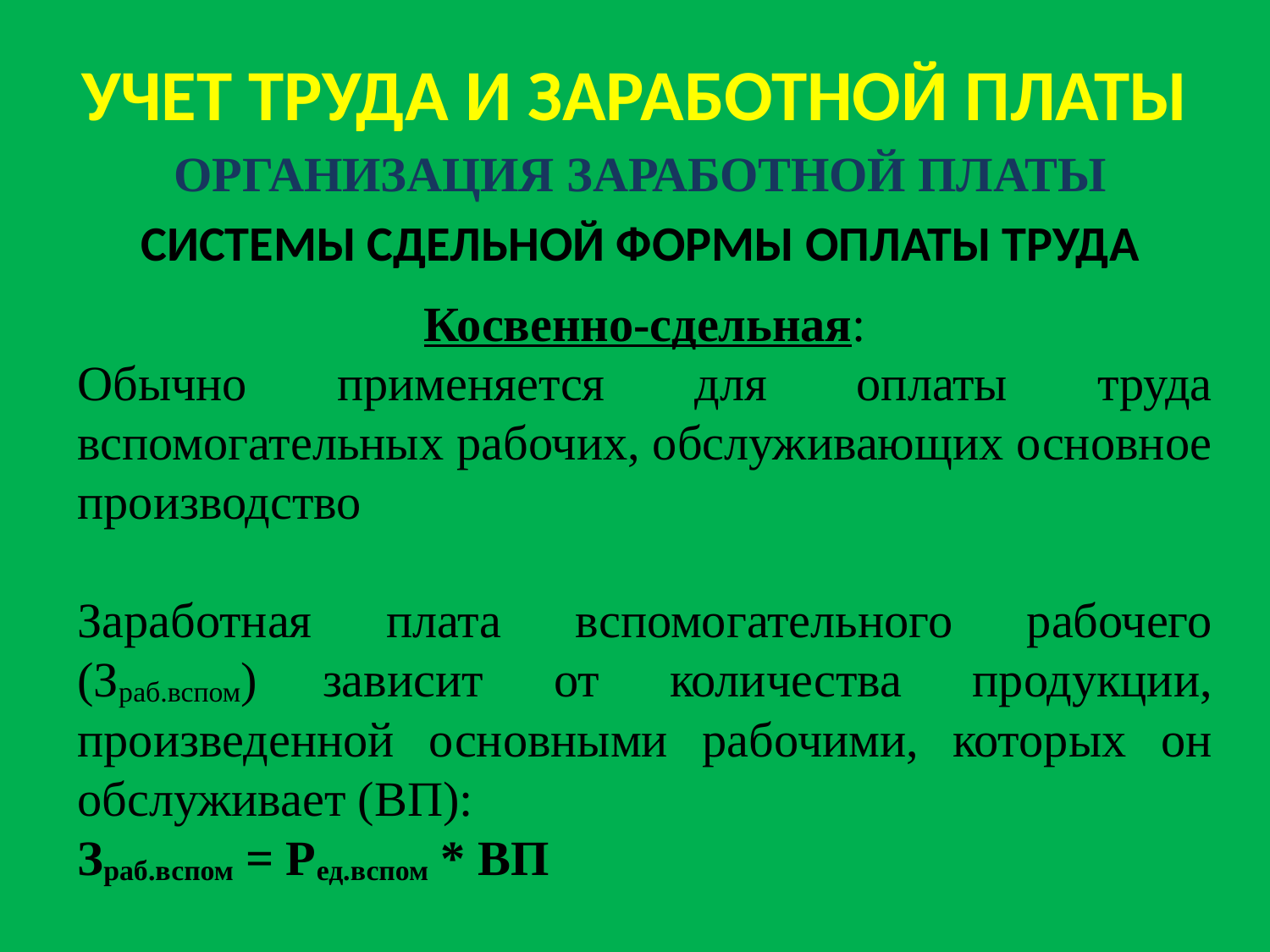

# УЧЕТ ТРУДА И ЗАРАБОТНОЙ ПЛАТЫ
ОРГАНИЗАЦИЯ ЗАРАБОТНОЙ ПЛАТЫ
СИСТЕМЫ СДЕЛЬНОЙ ФОРМЫ ОПЛАТЫ ТРУДА

Косвенно-сдельная:
Обычно применяется для оплаты труда вспомогательных рабочих, обслуживающих основное производство

Заработная плата вспомогательного рабочего (Зраб.вспом) зависит от количества продукции, произведенной основными рабочими, которых он обслуживает (ВП):
Зраб.вспом = Ред.вспом * ВП